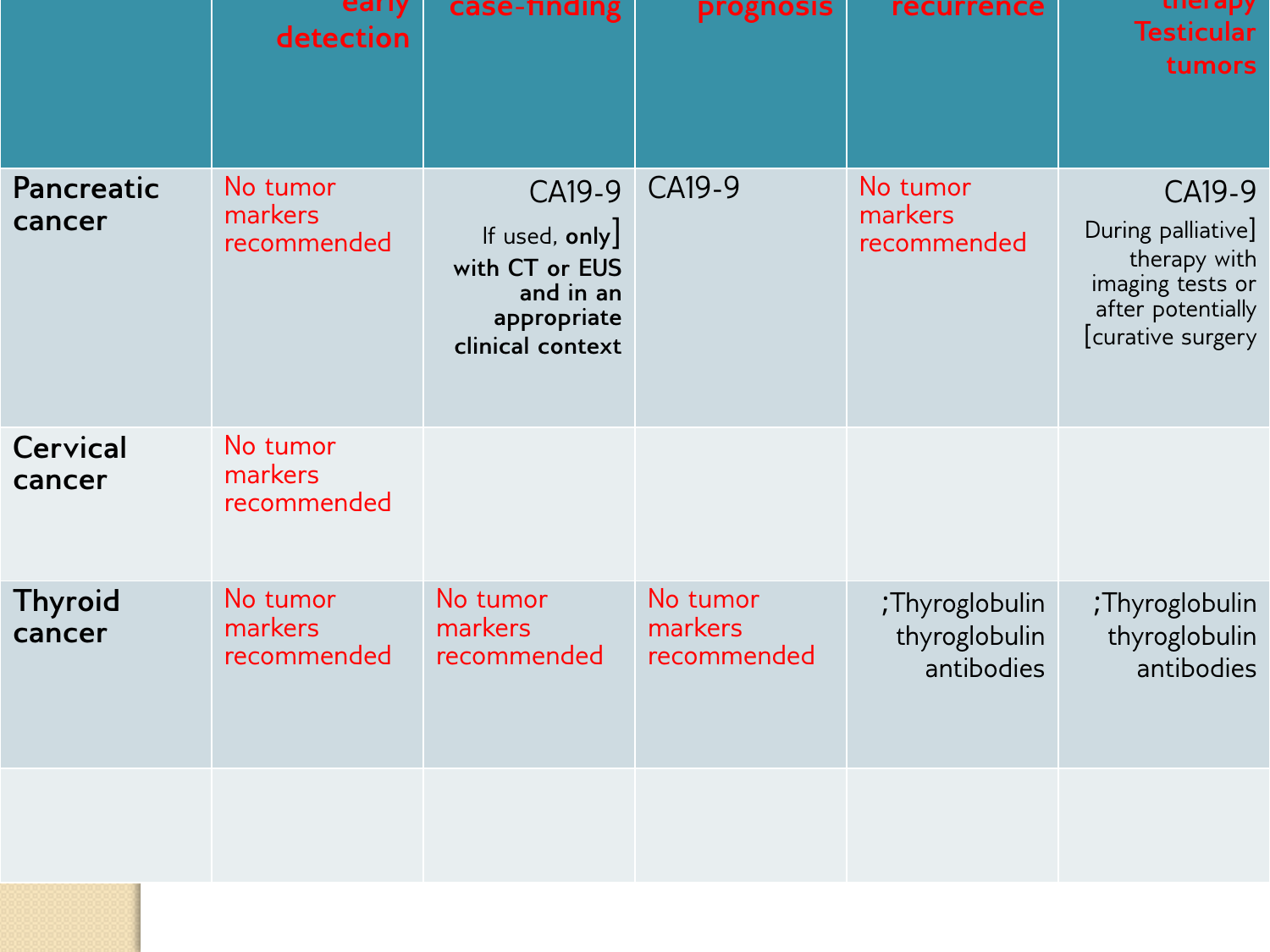

|  | Screening / early detection | Diagnosis / case-finding | Staging / prognosis | Detecting recurrence | Monitoring therapy Testicular tumors |
| --- | --- | --- | --- | --- | --- |
| Pancreatic cancer | No tumor markers recommended | CA19-9 [If used, only with CT or EUS and in an appropriate clinical context | CA19-9 | No tumor markers recommended | CA19-9 [During palliative therapy with imaging tests or after potentially curative surgery] |
| Cervical cancer | No tumor markers recommended |  |  |  |  |
| Thyroid cancer | No tumor markers recommended | No tumor markers recommended | No tumor markers recommended | Thyroglobulin; thyroglobulin antibodies | Thyroglobulin; thyroglobulin antibodies |
|  |  |  |  |  |  |
#